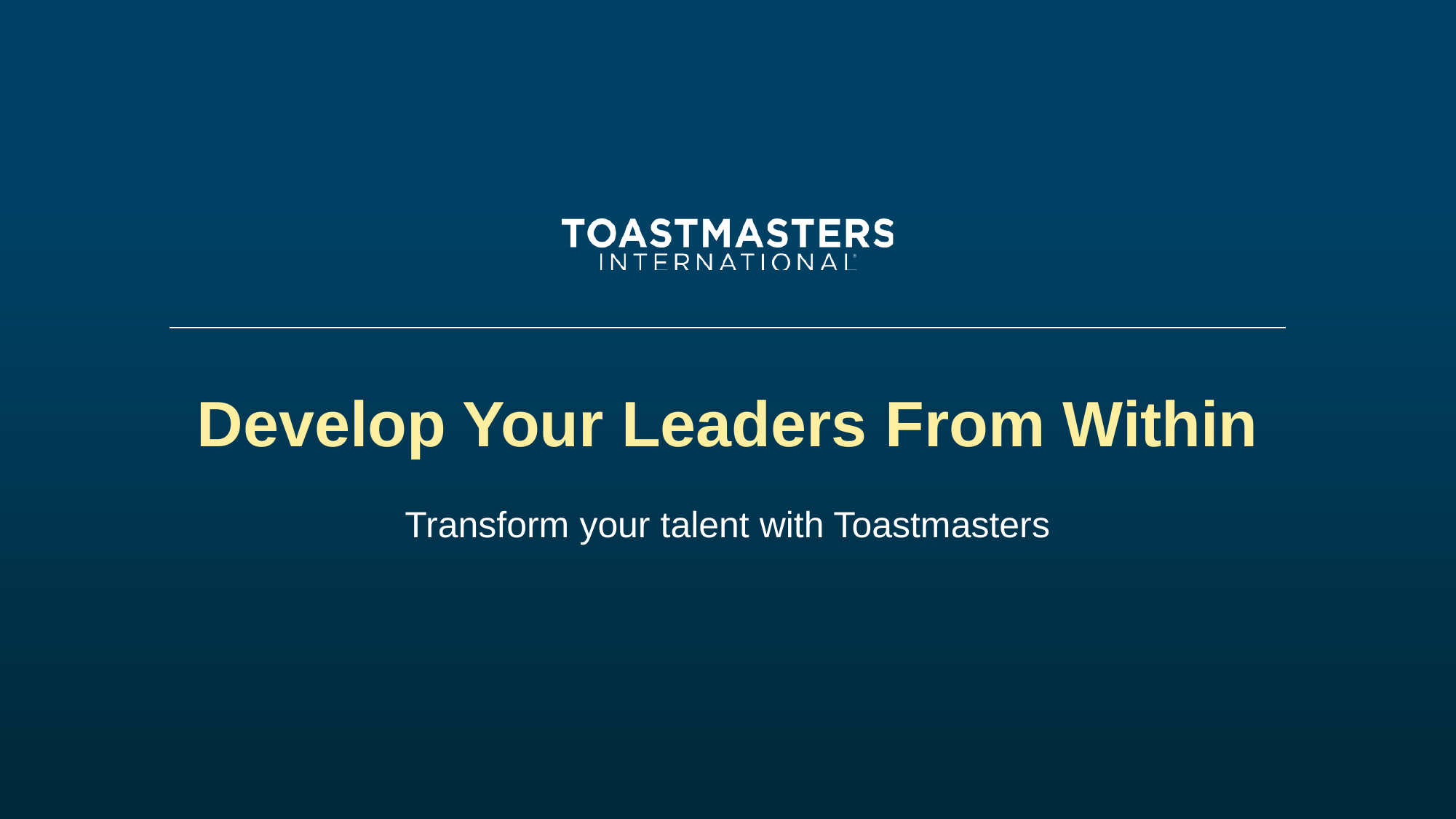

# Develop Your Leaders From Within
Transform your talent with Toastmasters